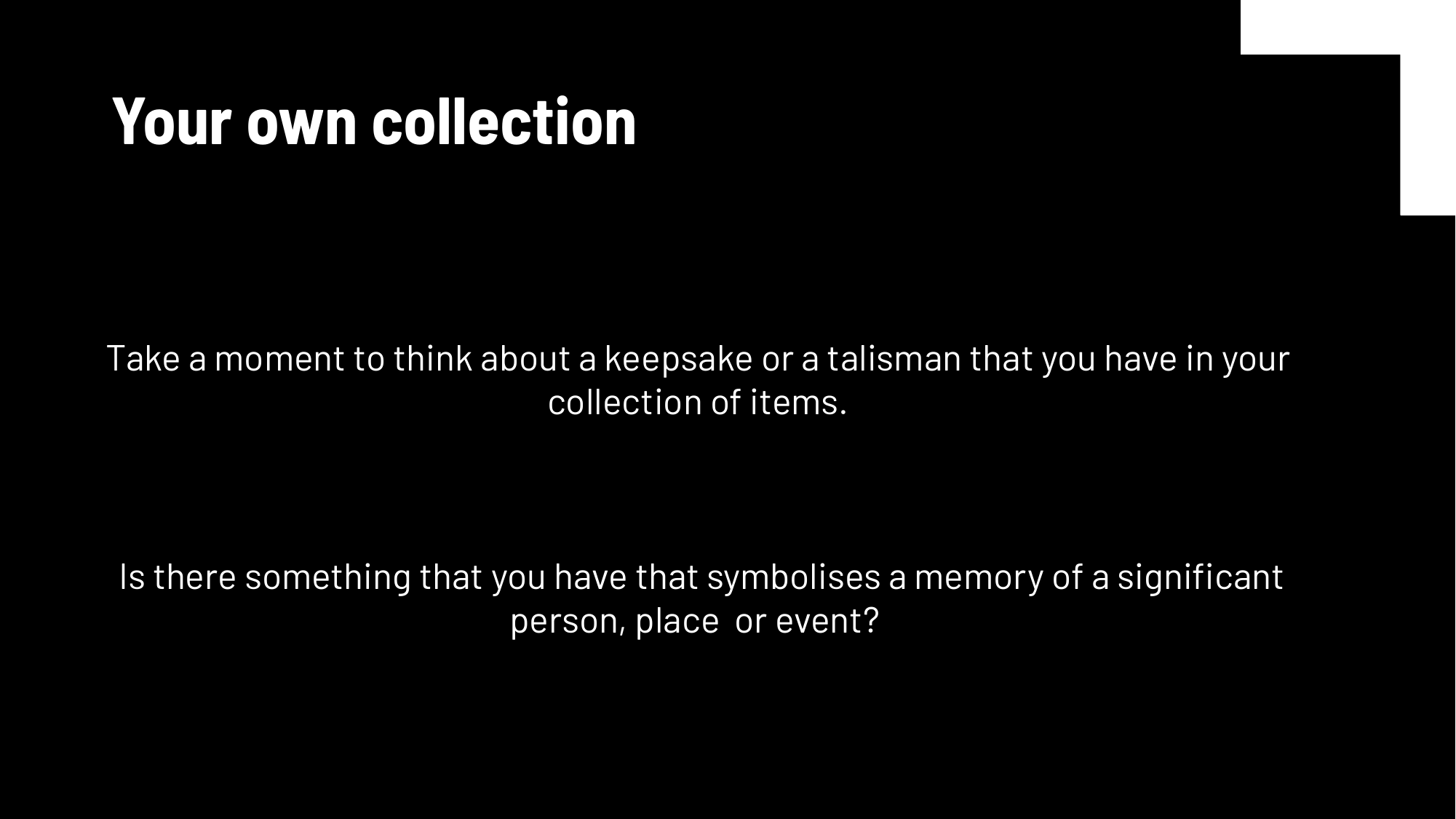

Your own collection

Take a moment to think about a keepsake or a talisman that you have in your collection of items.

 Is there something that you have that symbolises a memory of a significant person, place  or event?